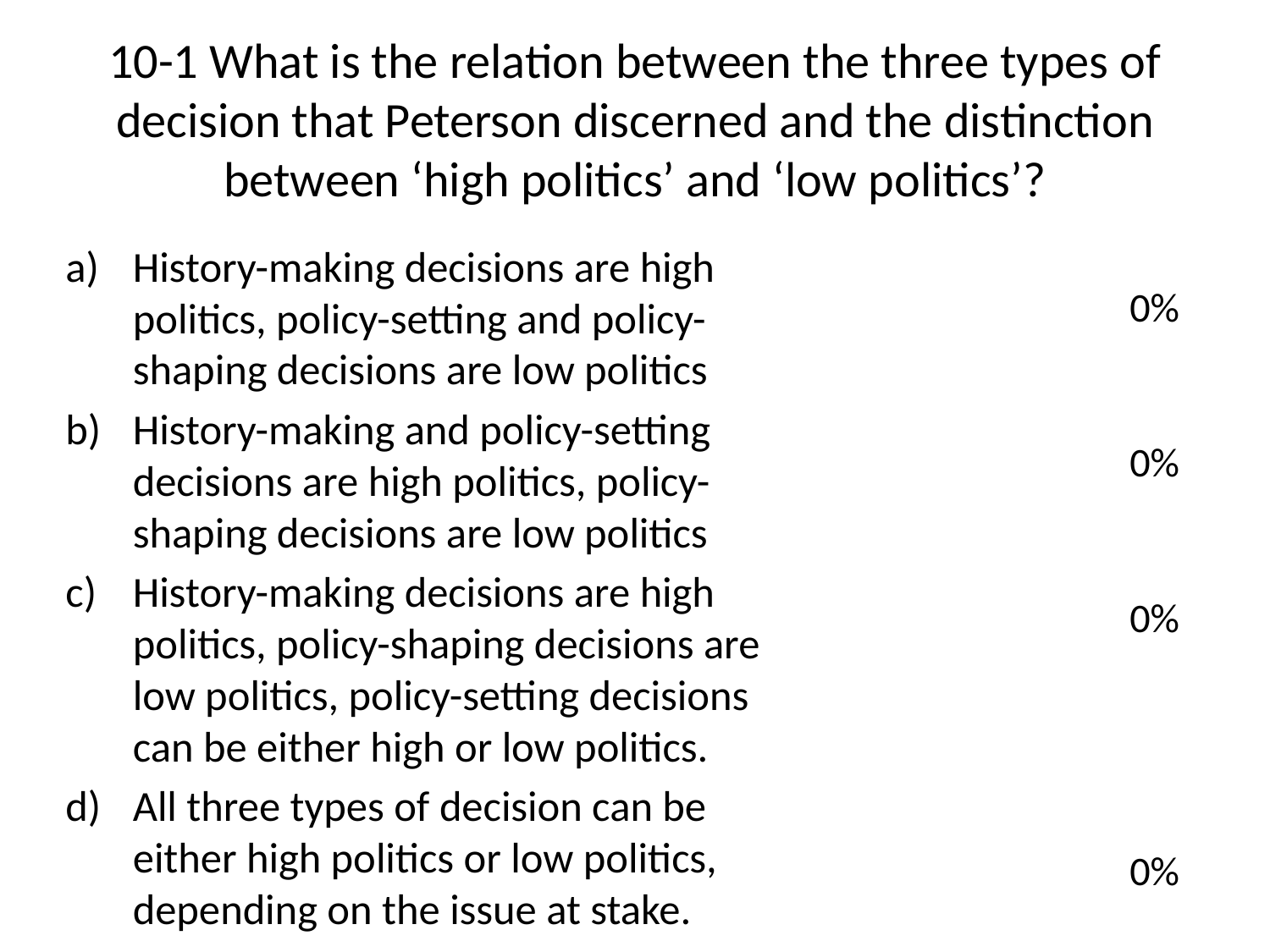

# 10-1 What is the relation between the three types of decision that Peterson discerned and the distinction between ‘high politics’ and ‘low politics’?
History-making decisions are high politics, policy-setting and policy-shaping decisions are low politics
History-making and policy-setting decisions are high politics, policy-shaping decisions are low politics
History-making decisions are high politics, policy-shaping decisions are low politics, policy-setting decisions can be either high or low politics.
All three types of decision can be either high politics or low politics, depending on the issue at stake.
0%
0%
0%
0%